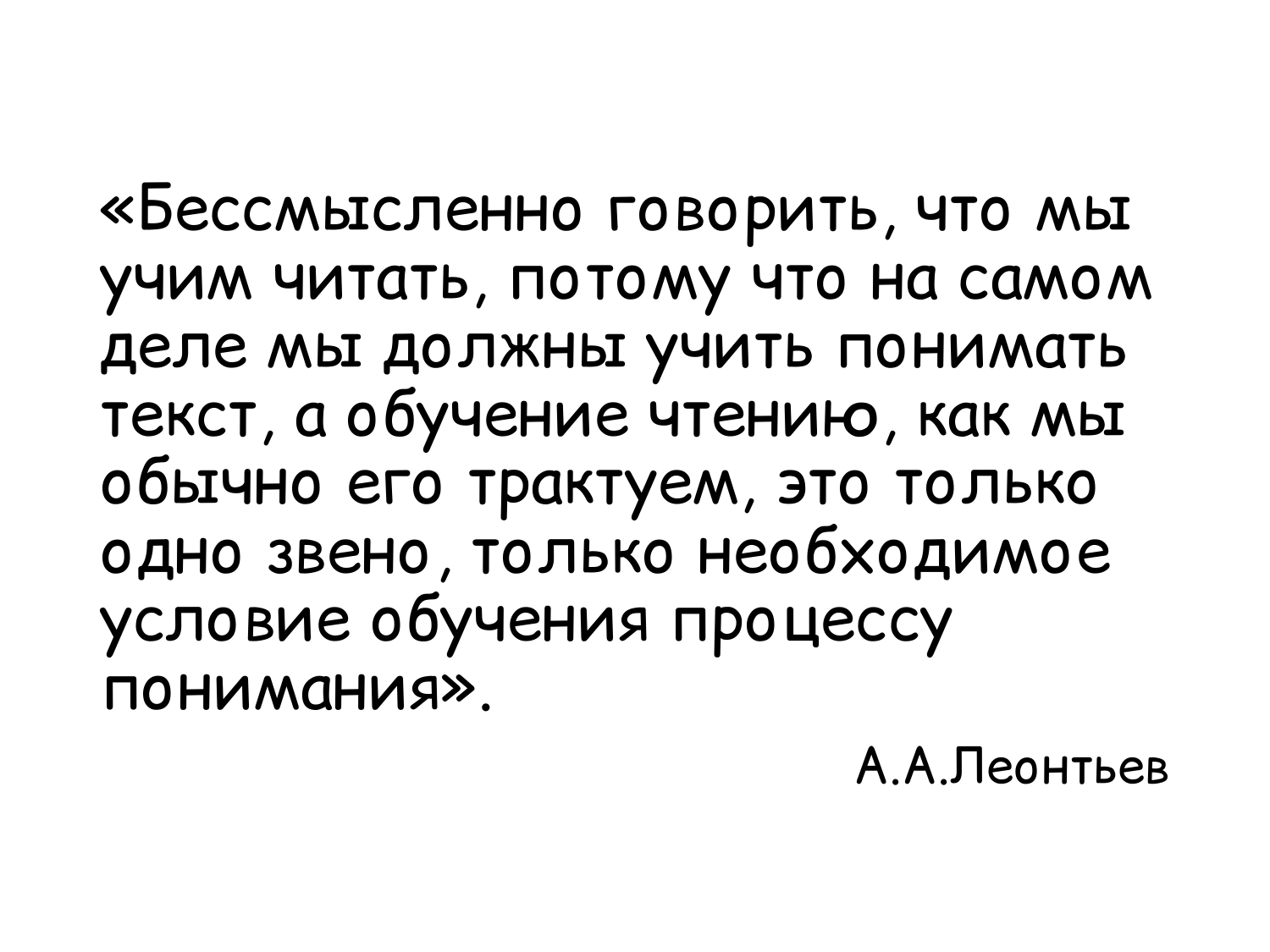

#
«Бессмысленно говорить, что мы учим читать, потому что на самом деле мы должны учить понимать текст, а обучение чтению, как мы обычно его трактуем, это только одно звено, только необходимое условие обучения процессу понимания».
А.А.Леонтьев